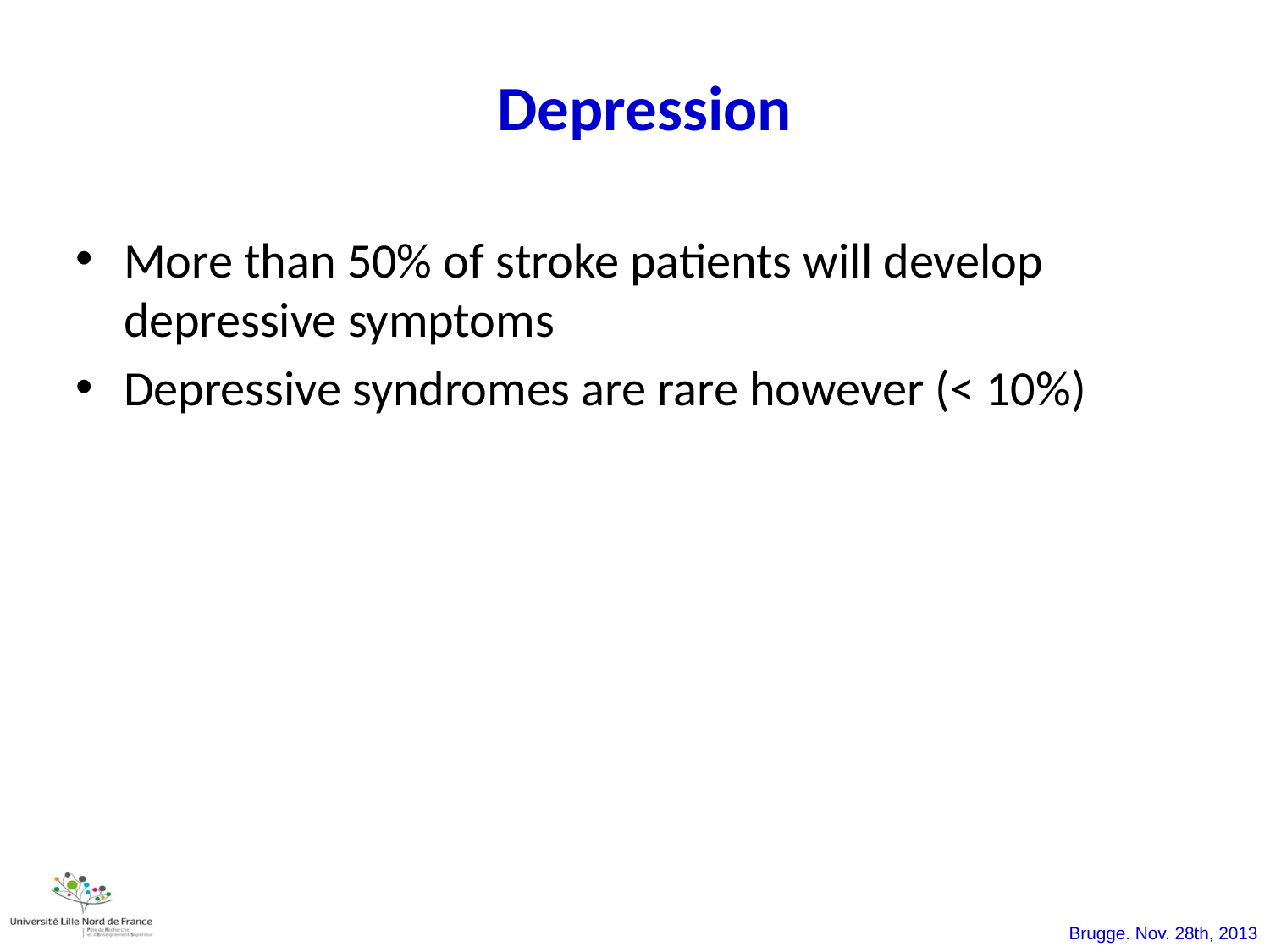

Depression
More than 50% of stroke patients will develop depressive symptoms
Depressive syndromes are rare however (< 10%)